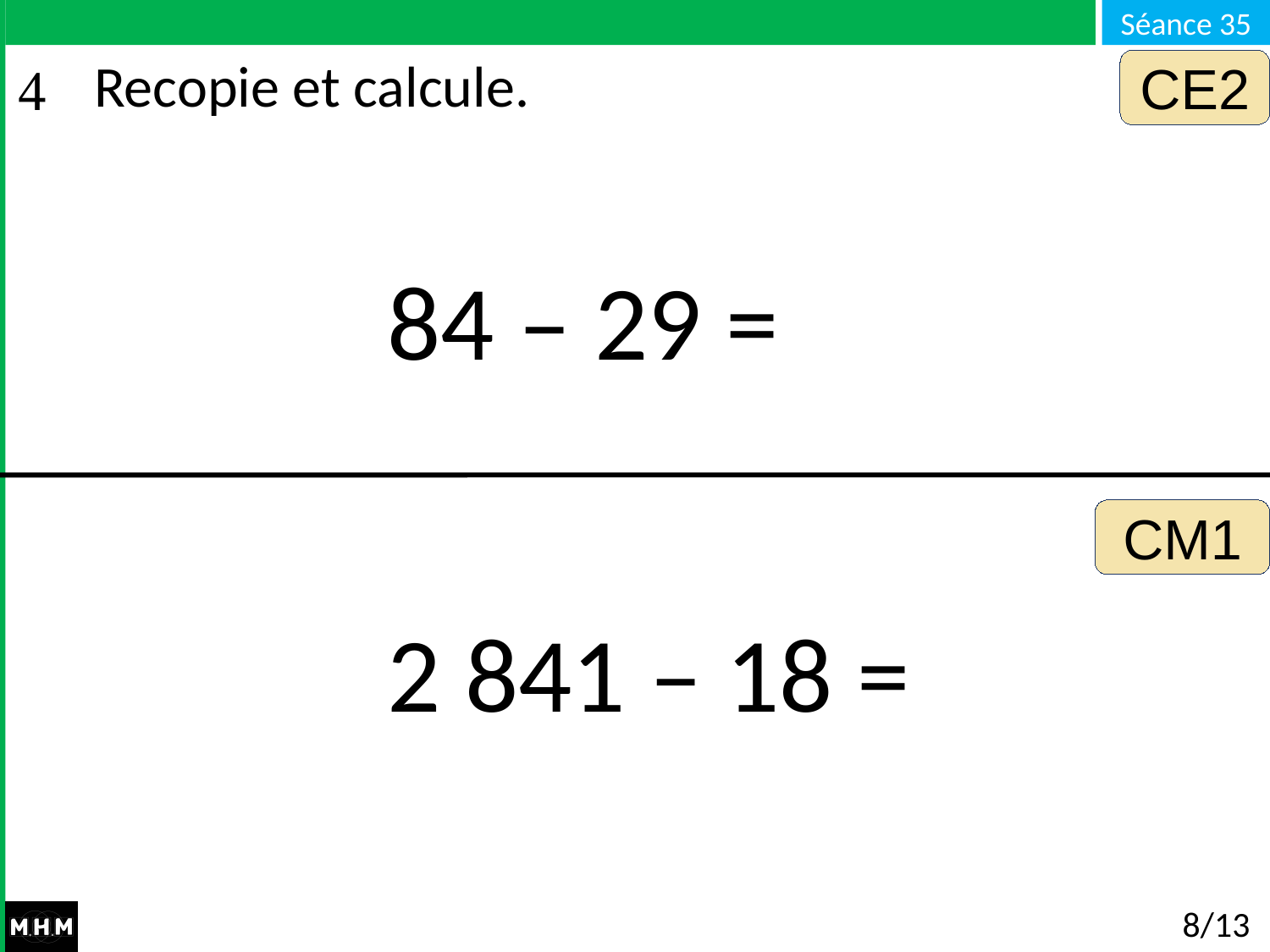

CE2
# Recopie et calcule.
84 – 29 =

CM1
2 841 – 18 =
8/13